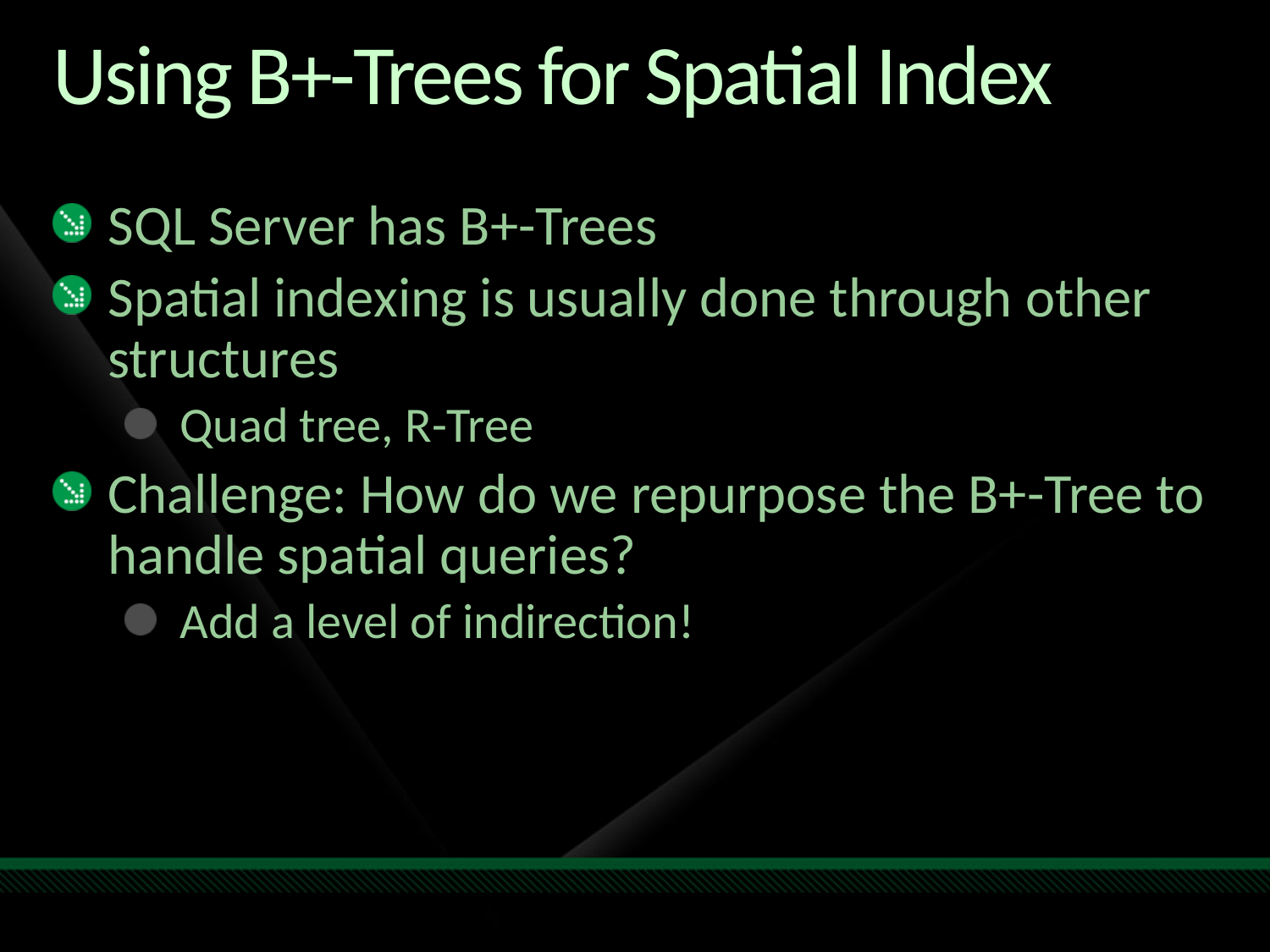

# Using B+-Trees for Spatial Index
SQL Server has B+-Trees
Spatial indexing is usually done through other structures
Quad tree, R-Tree
Challenge: How do we repurpose the B+-Tree to handle spatial queries?
Add a level of indirection!